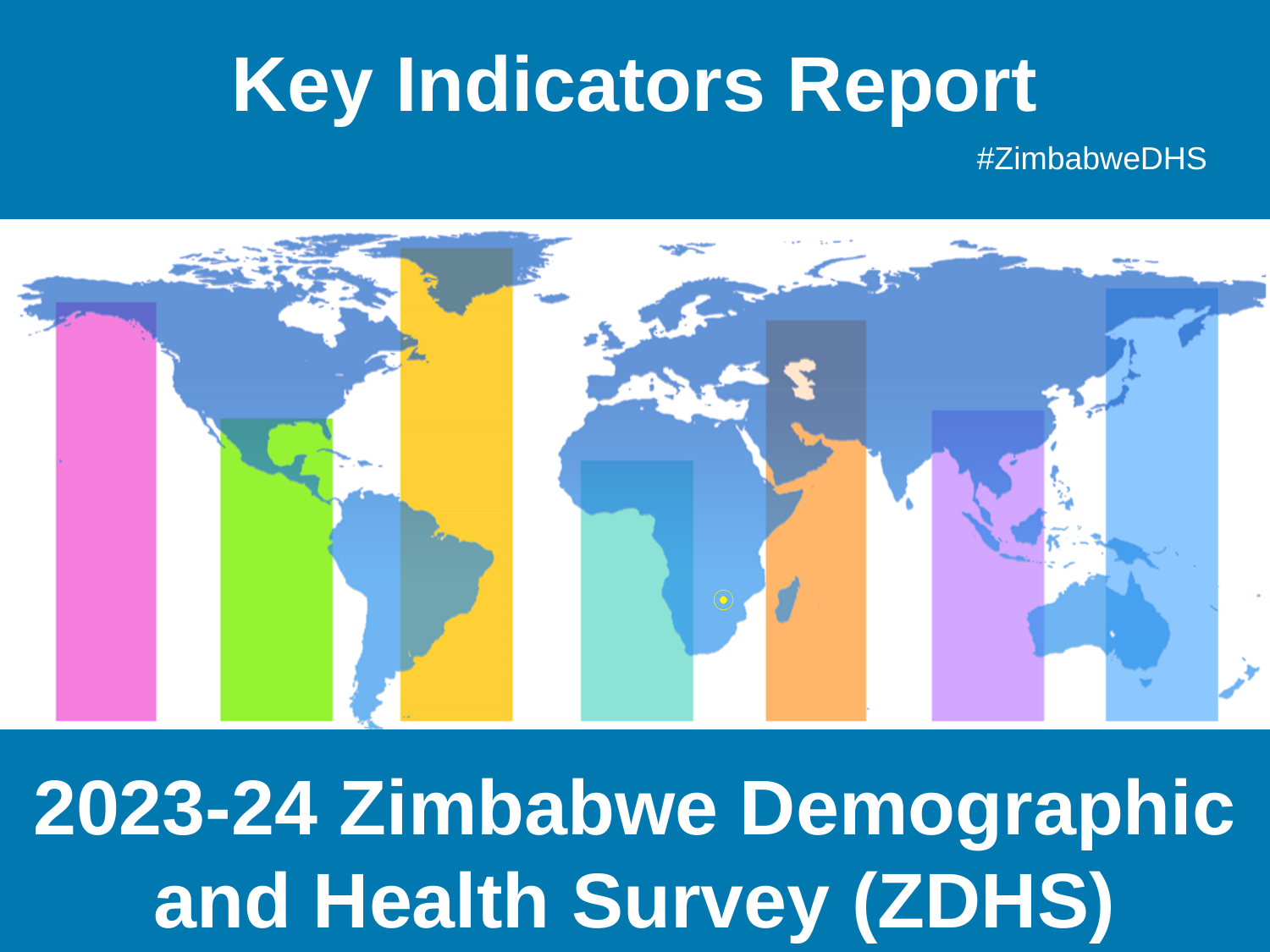

Key Indicators Report
#ZimbabweDHS
2023-24 Zimbabwe Demographic and Health Survey (ZDHS)